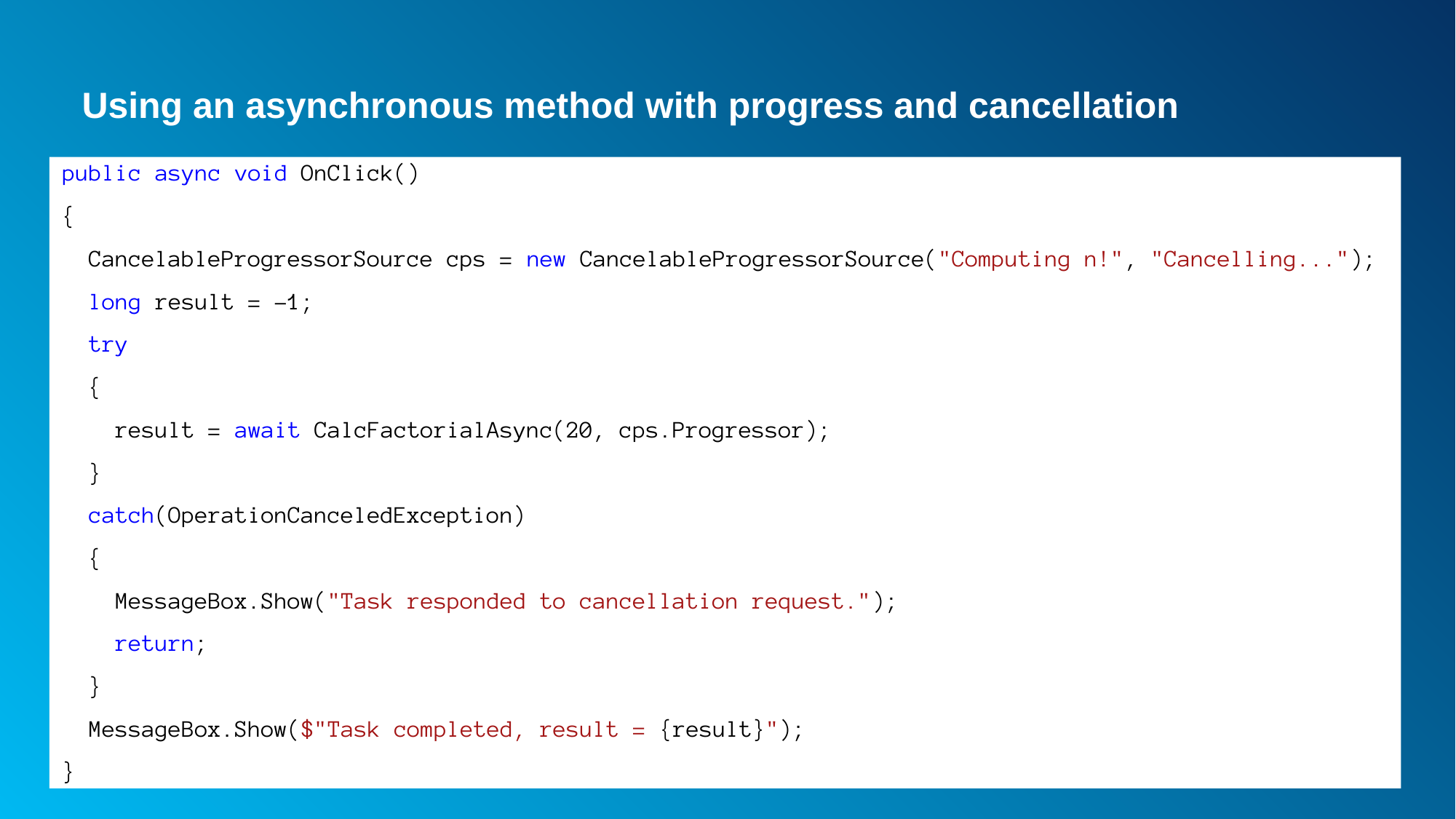

# Using an asynchronous method with progress and cancellation
 public async void OnClick()
 {
   CancelableProgressorSource cps = new CancelableProgressorSource("Computing n!", "Cancelling...");
   long result = -1;
   try
   {
     result = await CalcFactorialAsync(20, cps.Progressor);
   }
   catch(OperationCanceledException)
   {
     MessageBox.Show("Task responded to cancellation request.");
     return;
   }
   MessageBox.Show($"Task completed, result = {result}");
 }